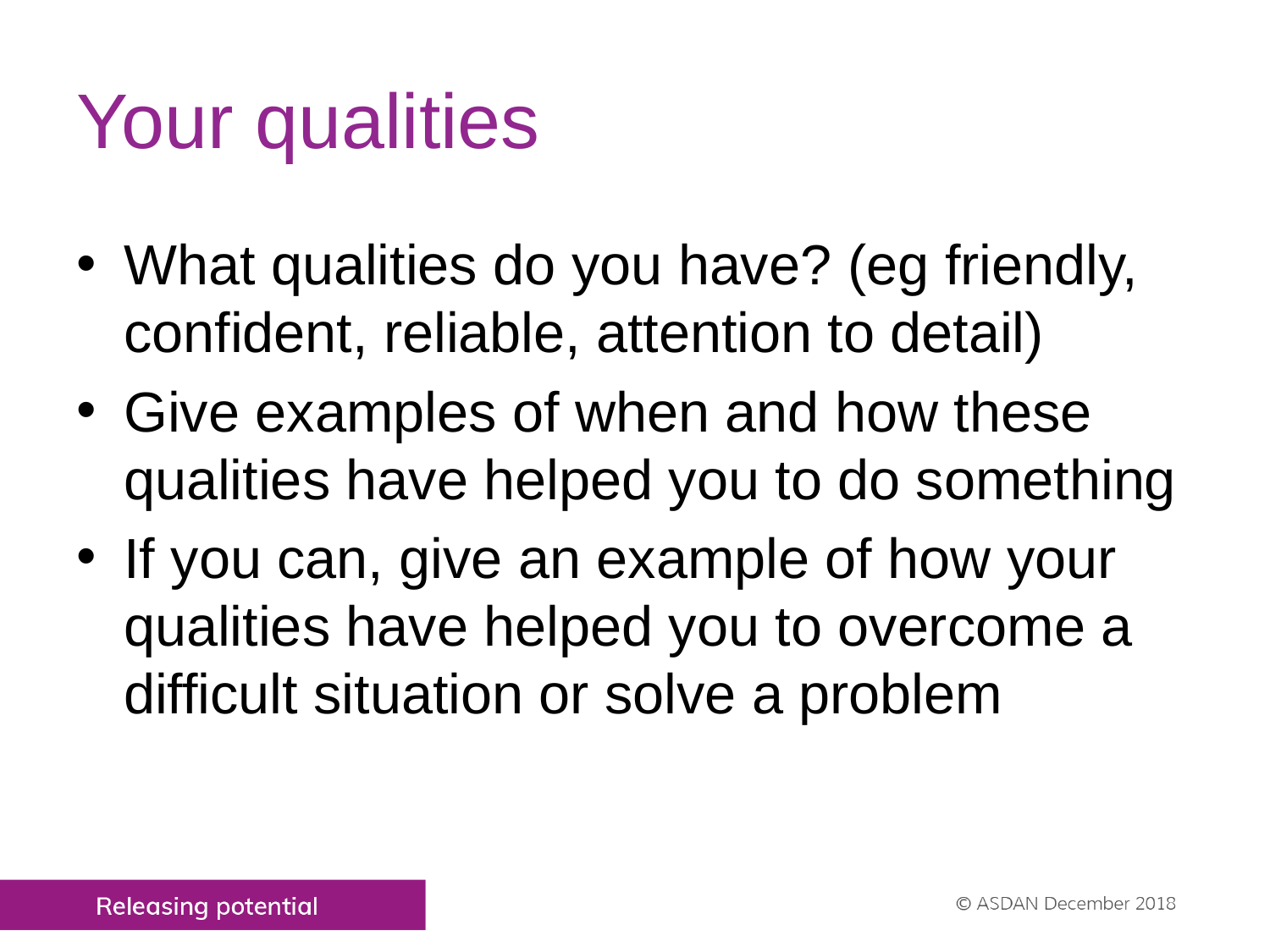

# Your qualities
What qualities do you have? (eg friendly, confident, reliable, attention to detail)
Give examples of when and how these qualities have helped you to do something
If you can, give an example of how your qualities have helped you to overcome a difficult situation or solve a problem